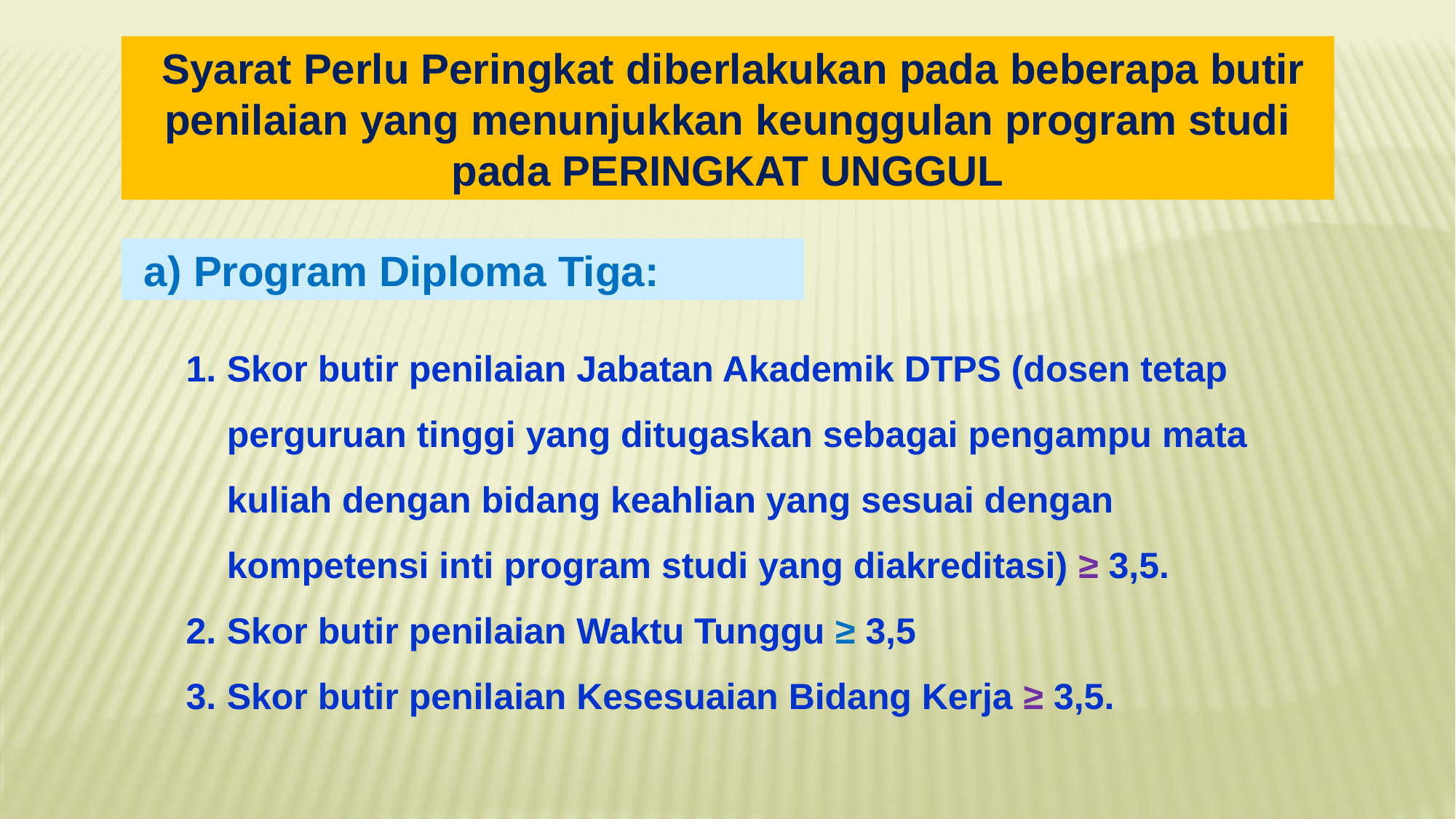

Syarat Perlu Peringkat diberlakukan pada beberapa butir penilaian yang menunjukkan keunggulan program studi pada PERINGKAT UNGGUL
 a) Program Diploma Tiga:
Skor butir penilaian Jabatan Akademik DTPS (dosen tetap perguruan tinggi yang ditugaskan sebagai pengampu mata kuliah dengan bidang keahlian yang sesuai dengan kompetensi inti program studi yang diakreditasi) ≥ 3,5.
Skor butir penilaian Waktu Tunggu ≥ 3,5
Skor butir penilaian Kesesuaian Bidang Kerja ≥ 3,5.